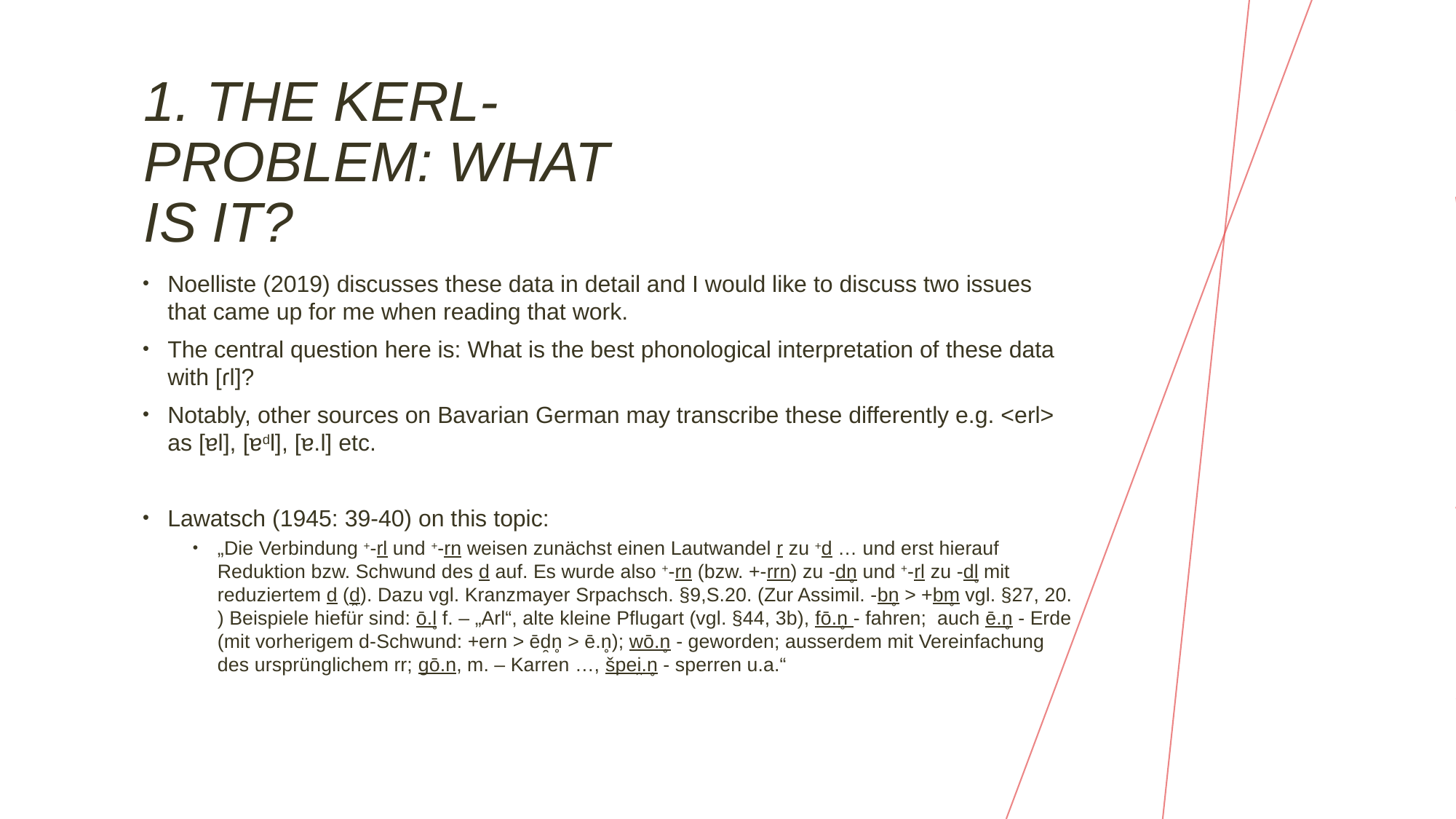

# 1. The Kerl-Problem: What is it?
Noelliste (2019) discusses these data in detail and I would like to discuss two issues that came up for me when reading that work.
The central question here is: What is the best phonological interpretation of these data with [ɾl]?
Notably, other sources on Bavarian German may transcribe these differently e.g. <erl> as [ɐl], [ɐdl], [ɐ.l] etc.

Lawatsch (1945: 39-40) on this topic:
„Die Verbindung +-rl und +-rn weisen zunächst einen Lautwandel r zu +d … und erst hierauf Reduktion bzw. Schwund des d auf. Es wurde also +-rn (bzw. +-rrn) zu -dn̥ und +-rl zu -dl̥ mit reduziertem d (d̯). Dazu vgl. Kranzmayer Srpachsch. §9,S.20. (Zur Assimil. -bn̥ > +bm̥ vgl. §27, 20. ) Beispiele hiefür sind: ō.l̥ f. – „Arl“, alte kleine Pflugart (vgl. §44, 3b), fō.n̥ - fahren;  auch ē.n̥ - Erde (mit vorherigem d-Schwund: +ern > ēd̯n̥ > ē.n̥); wō.n̥ - geworden; ausserdem mit Vereinfachung des ursprünglichem rr; gō.n, m. – Karren …, špei̯.n̥ - sperren u.a.“